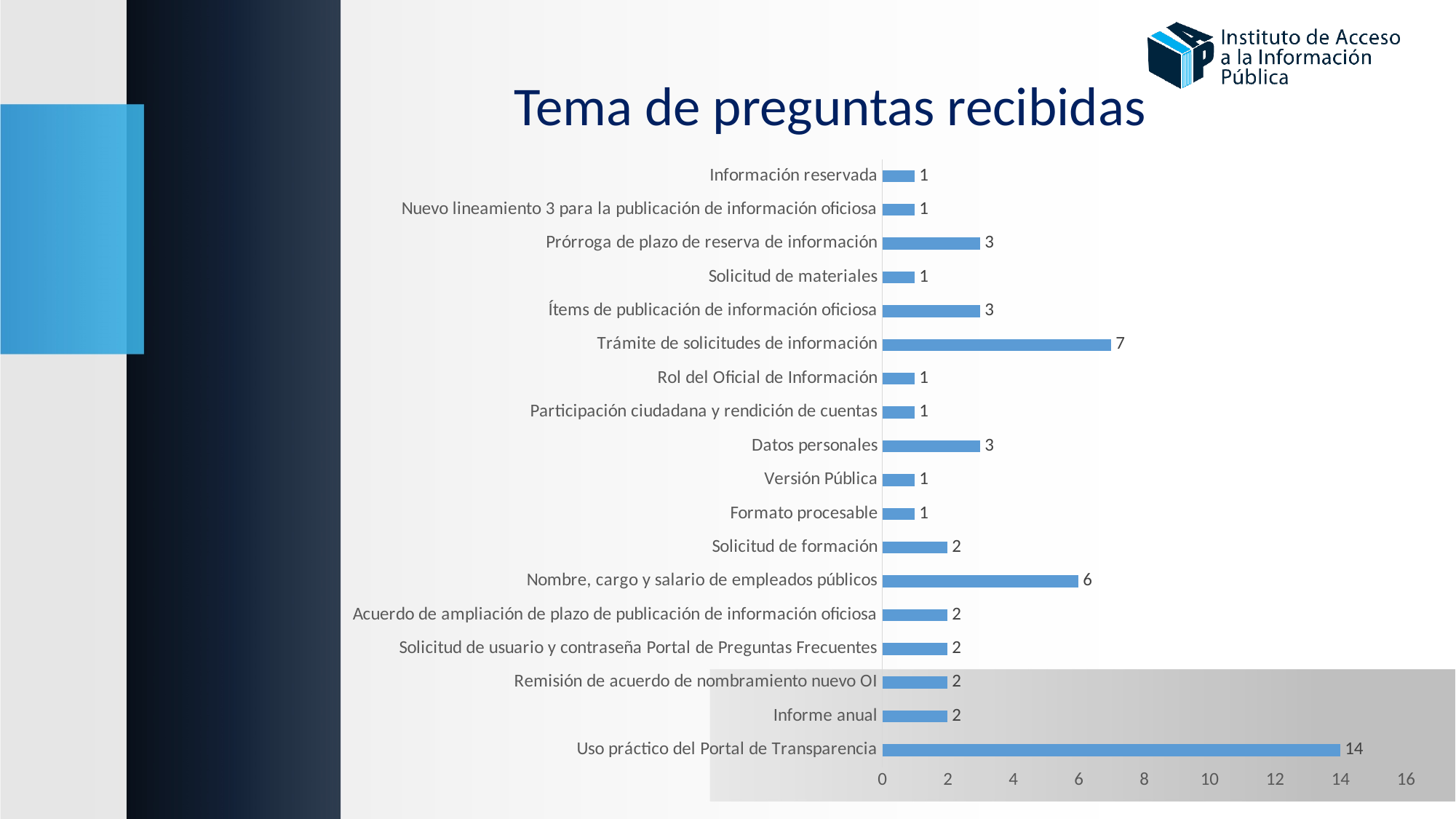

# Tema de preguntas recibidas

### Chart

| Category | Tema de Preguntas |
|---|---|
| Uso práctico del Portal de Transparencia | 14.0 |
| Informe anual | 2.0 |
| Remisión de acuerdo de nombramiento nuevo OI | 2.0 |
| Solicitud de usuario y contraseña Portal de Preguntas Frecuentes | 2.0 |
| Acuerdo de ampliación de plazo de publicación de información oficiosa | 2.0 |
| Nombre, cargo y salario de empleados públicos | 6.0 |
| Solicitud de formación | 2.0 |
| Formato procesable | 1.0 |
| Versión Pública | 1.0 |
| Datos personales | 3.0 |
| Participación ciudadana y rendición de cuentas | 1.0 |
| Rol del Oficial de Información | 1.0 |
| Trámite de solicitudes de información | 7.0 |
| Ítems de publicación de información oficiosa | 3.0 |
| Solicitud de materiales | 1.0 |
| Prórroga de plazo de reserva de información | 3.0 |
| Nuevo lineamiento 3 para la publicación de información oficiosa | 1.0 |
| Información reservada | 1.0 |